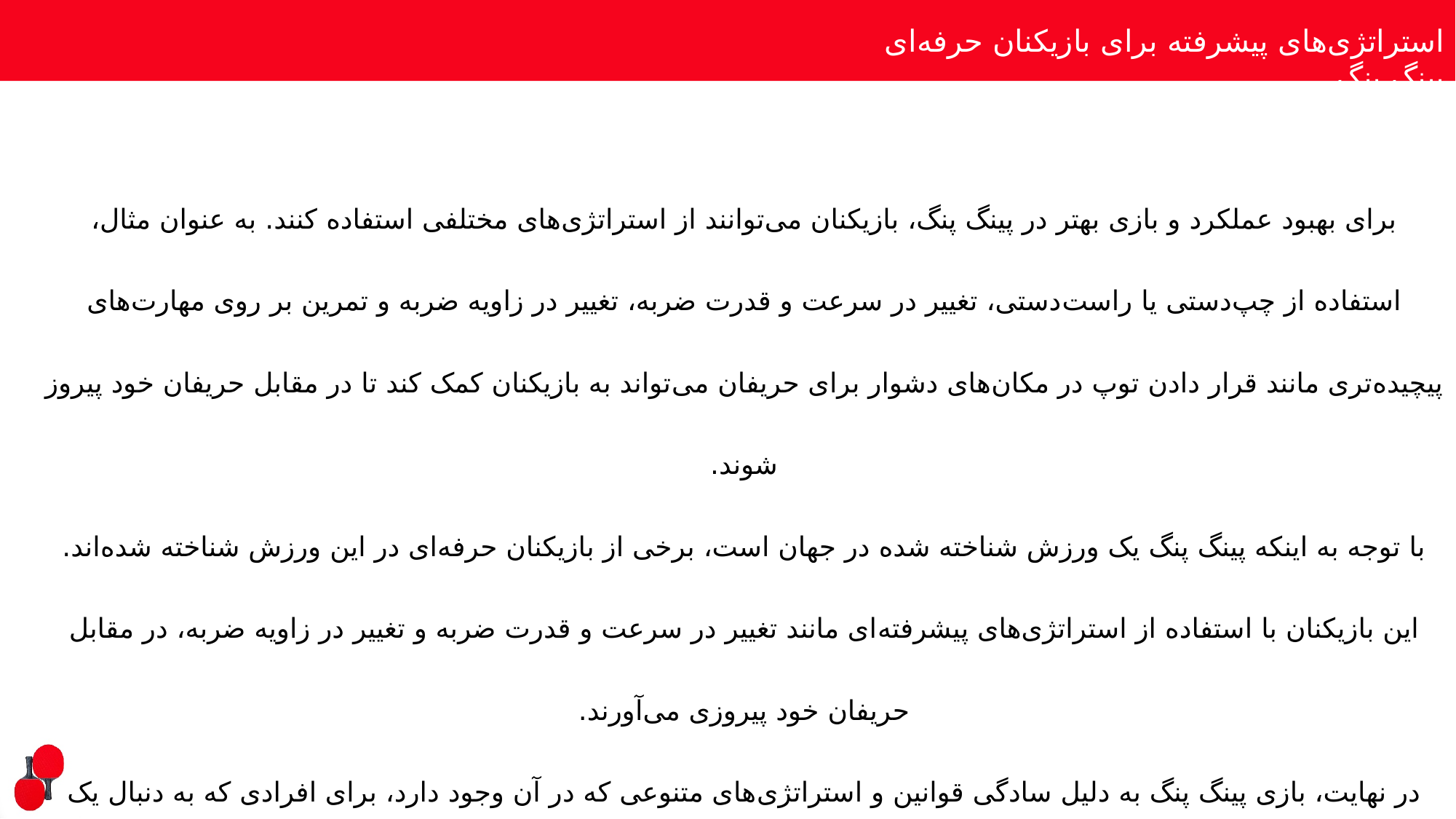

استراتژی‌های پیشرفته برای بازیکنان حرفه‌ای پینگ پنگ
برای بهبود عملکرد و بازی بهتر در پینگ پنگ، بازیکنان می‌توانند از استراتژی‌های مختلفی استفاده کنند. به عنوان مثال، استفاده از چپ‌دستی یا راست‌دستی، تغییر در سرعت و قدرت ضربه، تغییر در زاویه ضربه و تمرین بر روی مهارت‌های پیچیده‌تری مانند قرار دادن توپ در مکان‌های دشوار برای حریفان می‌تواند به بازیکنان کمک کند تا در مقابل حریفان خود پیروز شوند.
با توجه به اینکه پینگ پنگ یک ورزش شناخته شده در جهان است، برخی از بازیکنان حرفه‌ای در این ورزش شناخته شده‌اند. این بازیکنان با استفاده از استراتژی‌های پیشرفته‌ای مانند تغییر در سرعت و قدرت ضربه و تغییر در زاویه ضربه، در مقابل حریفان خود پیروزی می‌آورند.
در نهایت، بازی پینگ پنگ به دلیل سادگی قوانین و استراتژی‌های متنوعی که در آن وجود دارد، برای افرادی که به دنبال یک ورزش سرگرم‌کننده و هیجان‌انگیز هستند، بسیار مناسب است. با تمرین و بهبود مهارت‌های خود در این بازی، می‌توانید به یک بازیکن حرفه‌ای در پینگ پنگ تبدیل شوید.